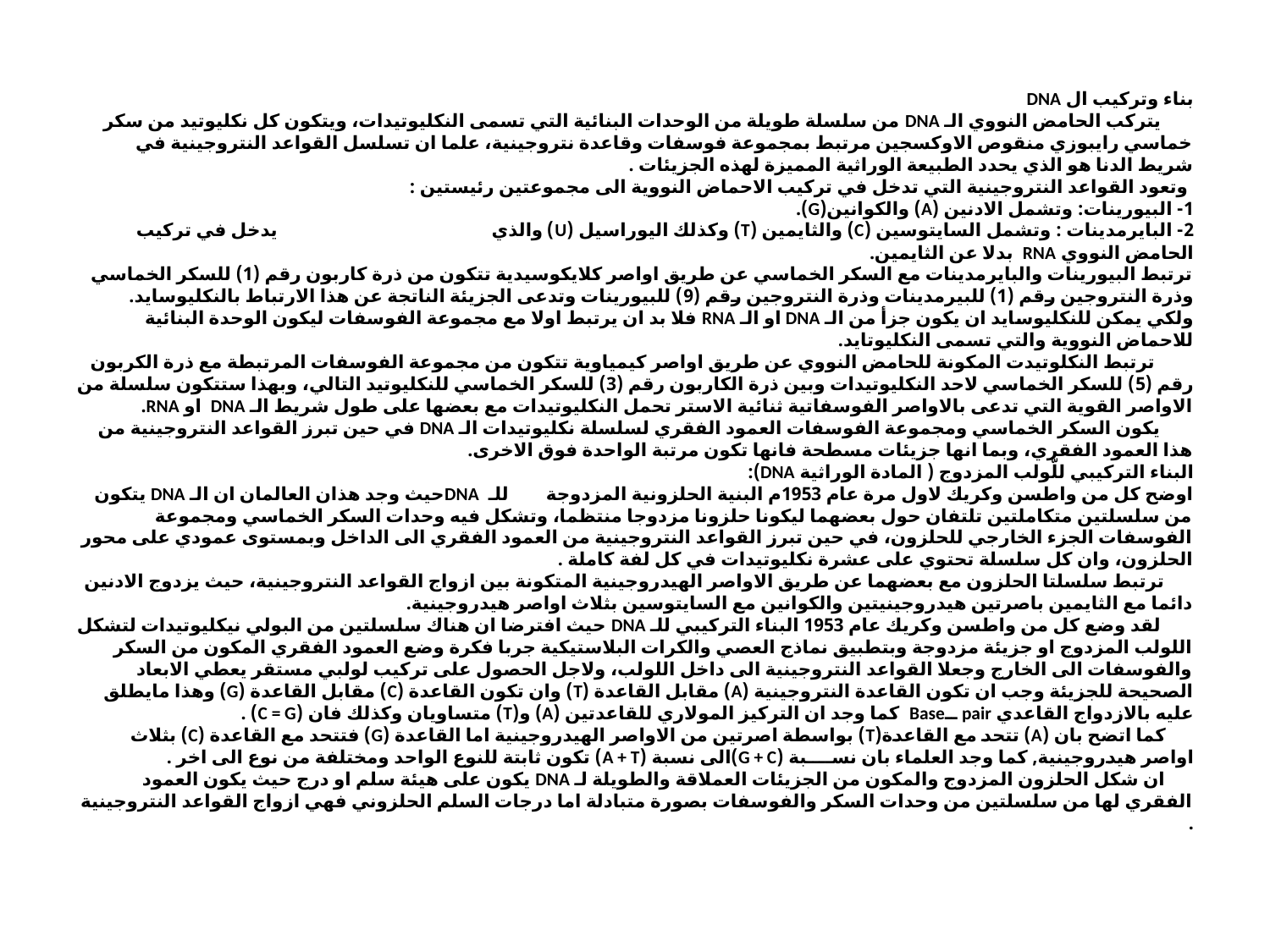

# بناء وتركيب ال DNA يتركب الحامض النووي الـ DNA من سلسلة طويلة من الوحدات البنائية التي تسمى النكليوتيدات، ويتكون كل نكليوتيد من سكر خماسي رايبوزي منقوص الاوكسجين مرتبط بمجموعة فوسفات وقاعدة نتروجينية، علما ان تسلسل القواعد النتروجينية في شريط الدنا هو الذي يحدد الطبيعة الوراثية المميزة لهذه الجزيئات . وتعود القواعد النتروجينية التي تدخل في تركيب الاحماض النووية الى مجموعتين رئيستين : 1- البيورينات: وتشمل الادنين (A) والكوانين(G). 2- البايرمدينات : وتشمل السايتوسين (C) والثايمين (T) وكذلك اليوراسيل (U) والذي                                              يدخل في تركيب الحامض النووي RNA  بدلا عن الثايمين. ترتبط البيورينات والبايرمدينات مع السكر الخماسي عن طريق اواصر كلايكوسيدية تتكون من ذرة كاربون رقم (1) للسكر الخماسي وذرة النتروجين رقم (1) للبيرمدينات وذرة النتروجين رقم (9) للبيورينات وتدعى الجزيئة الناتجة عن هذا الارتباط بالنكليوسايد. ولكي يمكن للنكليوسايد ان يكون جزأ من الـ DNA او الـ RNA فلا بد ان يرتبط اولا مع مجموعة الفوسفات ليكون الوحدة البنائية للاحماض النووية والتي تسمى النكليوتايد. ترتبط النكلوتيدت المكونة للحامض النووي عن طريق اواصر كيمياوية تتكون من مجموعة الفوسفات المرتبطة مع ذرة الكربون رقم (5) للسكر الخماسي لاحد النكليوتيدات وبين ذرة الكاربون رقم (3) للسكر الخماسي للنكليوتيد التالي، وبهذا ستتكون سلسلة من الاواصر القوية التي تدعى بالاواصر الفوسفاتية ثنائية الاستر تحمل النكليوتيدات مع بعضها على طول شريط الـ DNA  او RNA. يكون السكر الخماسي ومجموعة الفوسفات العمود الفقري لسلسلة نكليوتيدات الـ DNA في حين تبرز القواعد النتروجينية من هذا العمود الفقري، وبما انها جزيئات مسطحة فانها تكون مرتبة الواحدة فوق الاخرى. البناء التركيبي للّولب المزدوج ( المادة الوراثية DNA): اوضح كل من واطسن وكريك لاول مرة عام 1953م البنية الحلزونية المزدوجة        للـ  DNAحيث وجد هذان العالمان ان الـ DNA يتكون من سلسلتين متكاملتين تلتفان حول بعضهما ليكونا حلزونا مزدوجا منتظما، وتشكل فيه وحدات السكر الخماسي ومجموعة الفوسفات الجزء الخارجي للحلزون، في حين تبرز القواعد النتروجينية من العمود الفقري الى الداخل وبمستوى عمودي على محور الحلزون، وان كل سلسلة تحتوي على عشرة نكليوتيدات في كل لفة كاملة . ترتبط سلسلتا الحلزون مع بعضهما عن طريق الاواصر الهيدروجينية المتكونة بين ازواج القواعد النتروجينية، حيث يزدوج الادنين دائما مع الثايمين باصرتين هيدروجينيتين والكوانين مع السايتوسين بثلاث اواصر هيدروجينية. لقد وضع كل من واطسن وكريك عام 1953 البناء التركيبي للـ DNA حيث افترضا ان هناك سلسلتين من البولي نيكليوتيدات لتشكل اللولب المزدوج او جزيئة مزدوجة وبتطبيق نماذج العصي والكرات البلاستيكية جربا فكرة وضع العمود الفقري المكون من السكر والفوسفات الى الخارج وجعلا القواعد النتروجينية الى داخل اللولب، ولاجل الحصول على تركيب لولبي مستقر يعطي الابعاد الصحيحة للجزيئة وجب ان تكون القاعدة النتروجينية (A) مقابل القاعدة (T) وان تكون القاعدة (C) مقابل القاعدة (G) وهذا مايطلق عليه بالازدواج القاعدي pair ــBase  كما وجد ان التركيز المولاري للقاعدتين (A) و(T) متساويان وكذلك فان (C = G) . كما اتضح بان (A) تتحد مع القاعدة(T) بواسطة اصرتين من الاواصر الهيدروجينية اما القاعدة (G) فتتحد مع القاعدة (C) بثلاث اواصر هيدروجينية, كما وجد العلماء بان نســــبة (G + C)الى نسبة (A + T) تكون ثابتة للنوع الواحد ومختلفة من نوع الى اخر . ان شكل الحلزون المزدوج والمكون من الجزيئات العملاقة والطويلة لـ DNA يكون على هيئة سلم او درج حيث يكون العمود الفقري لها من سلسلتين من وحدات السكر والفوسفات بصورة متبادلة اما درجات السلم الحلزوني فهي ازواج القواعد النتروجينية .